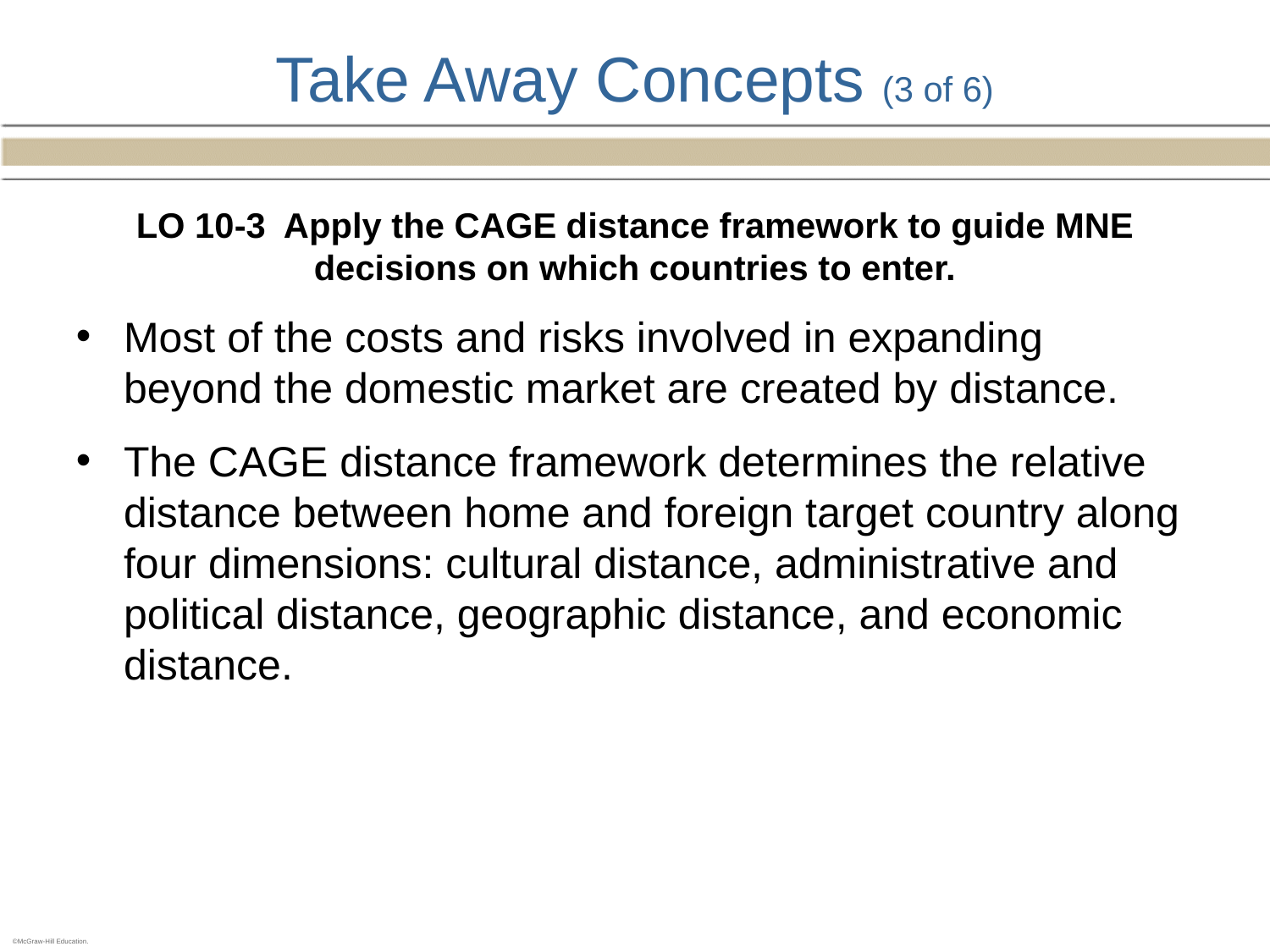

# Take Away Concepts (3 of 6)
LO 10-3 Apply the CAGE distance framework to guide MNE decisions on which countries to enter.
Most of the costs and risks involved in expanding beyond the domestic market are created by distance.
The CAGE distance framework determines the relative distance between home and foreign target country along four dimensions: cultural distance, administrative and political distance, geographic distance, and economic distance.